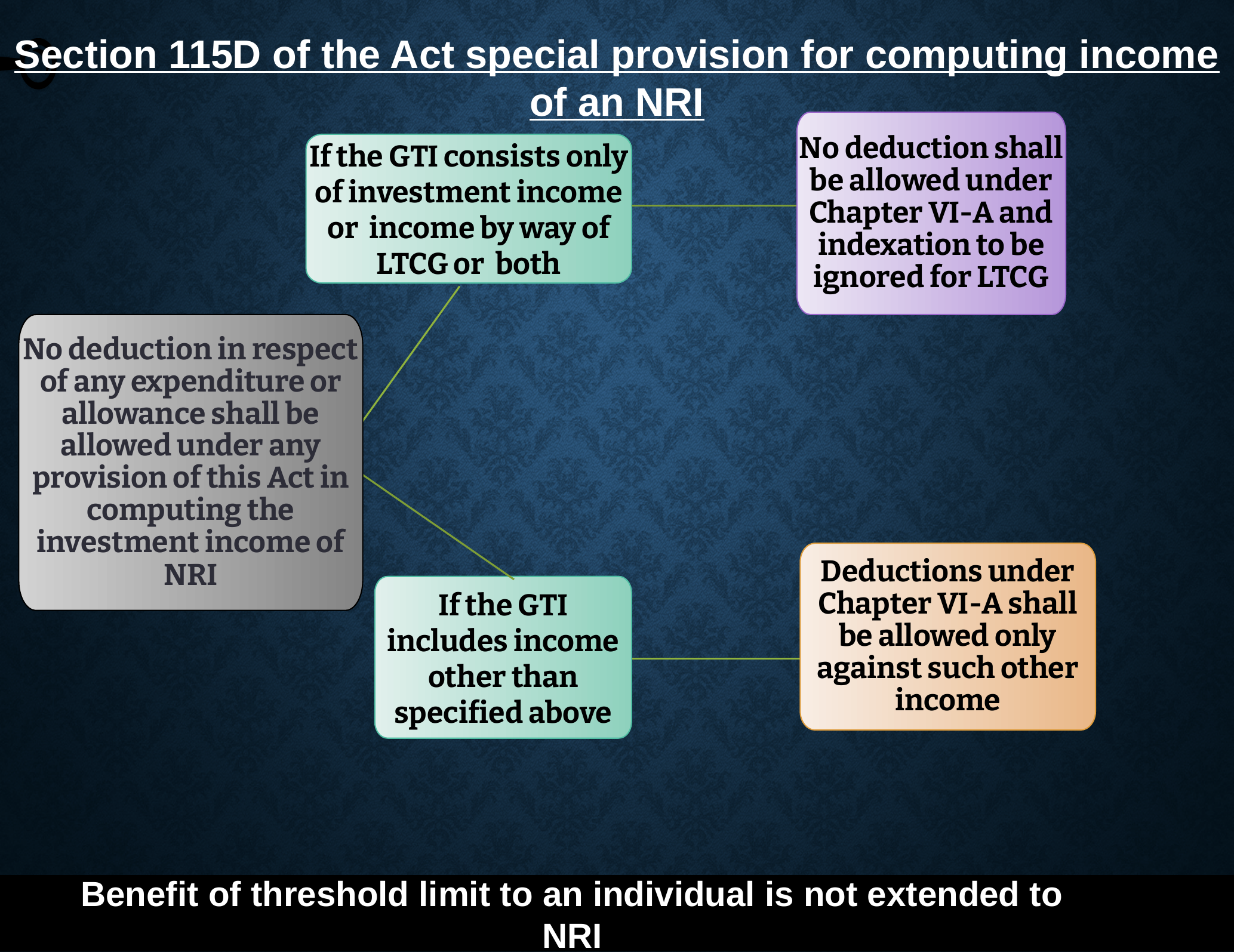

No deduction shall be allowed under Chapter VI-A and indexation to be ignored for LTCG
Deductions under Chapter VI-A shall be allowed only against such other income
No deduction in respect of any expenditure or allowance shall be allowed under any provision of this Act in computing the investment income of NRI
If the GTI includes income other than specified above
If the GTI consists only of investment income or  income by way of LTCG or  both

Section 115D of the Act special provision for computing income of an NRI

Benefit of threshold limit to an individual is not extended to NRI